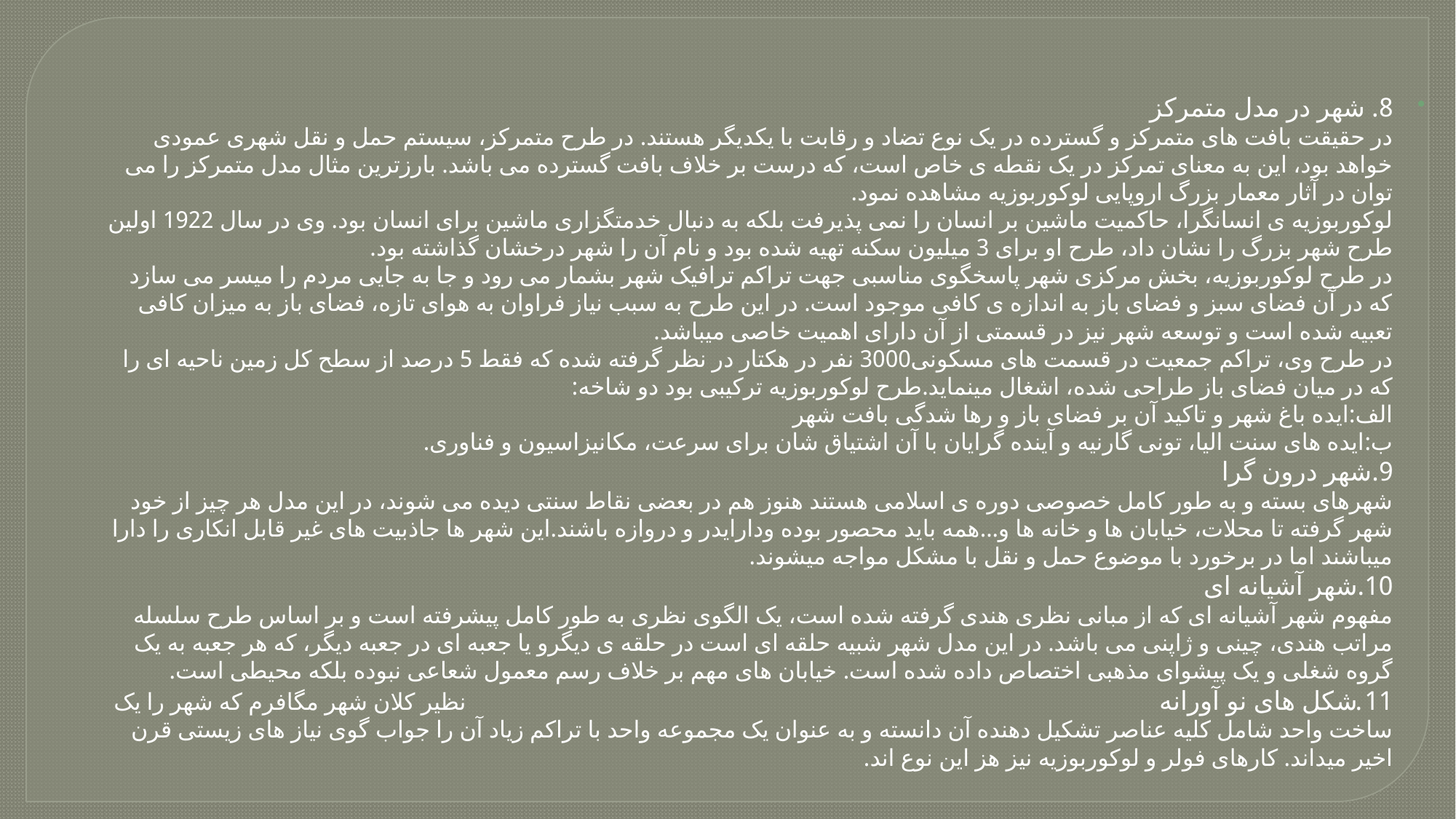

8. شهر در مدل متمرکز
در حقیقت بافت های متمرکز و گسترده در یک نوع تضاد و رقابت با یکدیگر هستند. در طرح متمرکز، سیستم حمل و نقل شهری عمودی خواهد بود، این به معنای تمرکز در یک نقطه ی خاص است، که درست بر خلاف بافت گسترده می باشد. بارزترین مثال مدل متمرکز را می توان در آثار معمار بزرگ اروپایی لوکوربوزیه مشاهده نمود.
لوکوربوزیه ی انسانگرا، حاکمیت ماشین بر انسان را نمی پذیرفت بلکه به دنبال خدمتگزاری ماشین برای انسان بود. وی در سال 1922 اولین طرح شهر بزرگ را نشان داد، طرح او برای 3 میلیون سکنه تهیه شده بود و نام آن را شهر درخشان گذاشته بود.
در طرح لوکوربوزیه، بخش مرکزی شهر پاسخگوی مناسبی جهت تراکم ترافیک شهر بشمار می رود و جا به جایی مردم را میسر می سازد که در آن فضای سبز و فضای باز به اندازه ی کافی موجود است. در این طرح به سبب نیاز فراوان به هوای تازه، فضای باز به میزان کافی تعبیه شده است و توسعه شهر نیز در قسمتی از آن دارای اهمیت خاصی میباشد.
در طرح وی، تراکم جمعیت در قسمت های مسکونی3000 نفر در هکتار در نظر گرفته شده که فقط 5 درصد از سطح کل زمین ناحیه ای را که در میان فضای باز طراحی شده، اشغال مینماید.طرح لوکوربوزیه ترکیبی بود دو شاخه:
الف:ایده باغ شهر و تاکید آن بر فضای باز و رها شدگی بافت شهر
ب:ایده های سنت الیا، تونی گارنیه و آینده گرایان با آن اشتیاق شان برای سرعت، مکانیزاسیون و فناوری.
9.شهر درون گرا
شهرهای بسته و به طور کامل خصوصی دوره ی اسلامی هستند هنوز هم در بعضی نقاط سنتی دیده می شوند، در این مدل هر چیز از خود شهر گرفته تا محلات، خیابان ها و خانه ها و...همه باید محصور بوده ودارایدر و دروازه باشند.این شهر ها جاذبیت های غیر قابل انکاری را دارا میباشند اما در برخورد با موضوع حمل و نقل با مشکل مواجه میشوند.
10.شهر آشیانه ای
مفهوم شهر آشیانه ای که از مبانی نظری هندی گرفته شده است، یک الگوی نظری به طور کامل پیشرفته است و بر اساس طرح سلسله مراتب هندی، چینی و ژاپنی می باشد. در این مدل شهر شبیه حلقه ای است در حلقه ی دیگرو یا جعبه ای در جعبه دیگر، که هر جعبه به یک گروه شغلی و یک پیشوای مذهبی اختصاص داده شده است. خیابان های مهم بر خلاف رسم معمول شعاعی نبوده بلکه محیطی است.
11.شکل های نو آورانه                                                                                                       نظیر کلان شهر مگافرم که شهر را یک ساخت واحد شامل کلیه عناصر تشکیل دهنده آن دانسته و به عنوان یک مجموعه واحد با تراکم زیاد آن را جواب گوی نیاز های زیستی قرن اخیر میداند. کارهای فولر و لوکوربوزیه نیز هز این نوع اند.